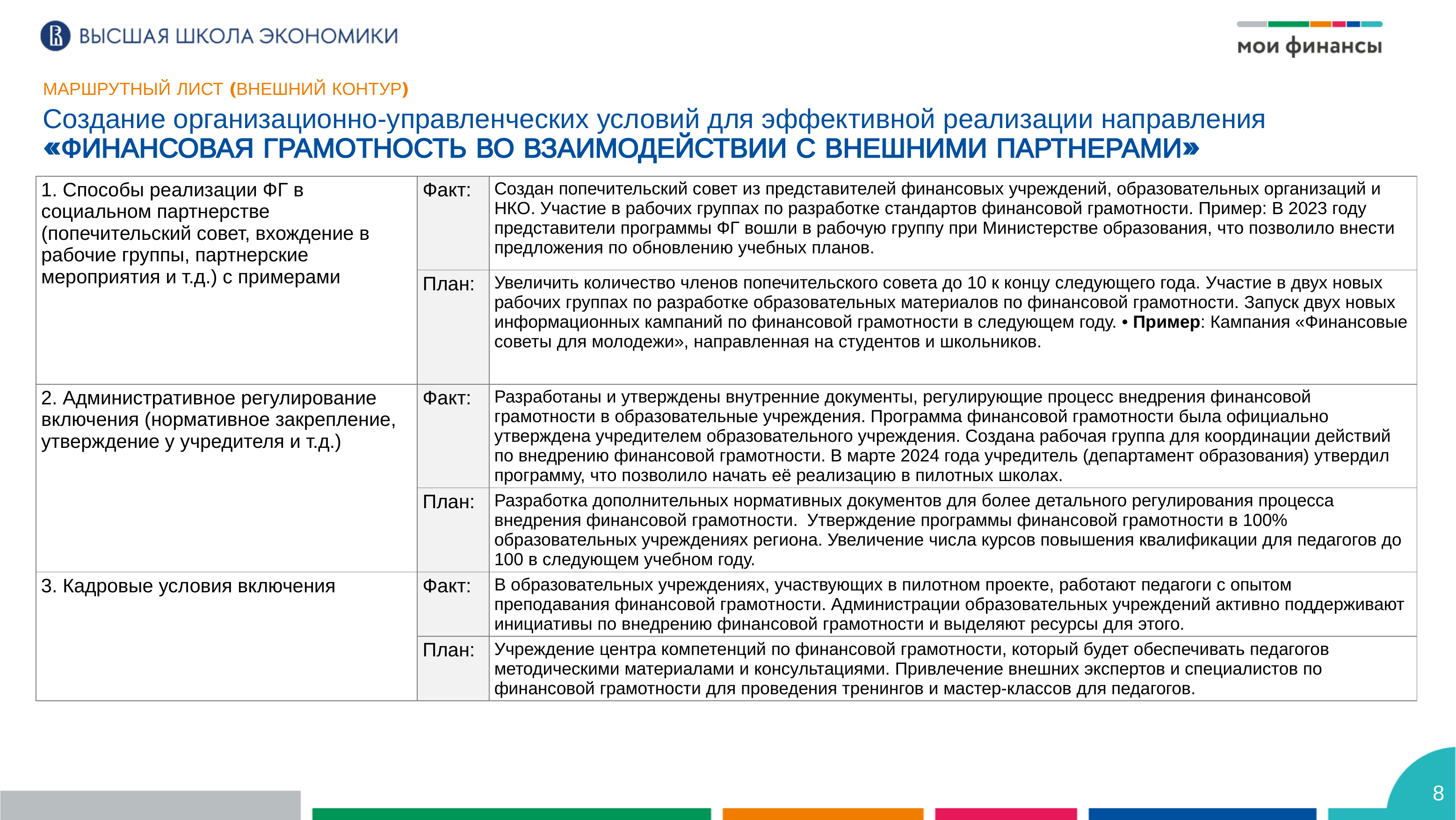

Маршрутный лист (внешний контур)
Создание организационно-управленческих условий для эффективной реализации направления
«Финансовая грамотность во взаимодействии с внешними партнерами»
| 1. Способы реализации ФГ в социальном партнерстве (попечительский совет, вхождение в рабочие группы, партнерские мероприятия и т.д.) с примерами | Факт: | Создан попечительский совет из представителей финансовых учреждений, образовательных организаций и НКО. Участие в рабочих группах по разработке стандартов финансовой грамотности. Пример: В 2023 году представители программы ФГ вошли в рабочую группу при Министерстве образования, что позволило внести предложения по обновлению учебных планов. |
| --- | --- | --- |
|  | План: | Увеличить количество членов попечительского совета до 10 к концу следующего года. Участие в двух новых рабочих группах по разработке образовательных материалов по финансовой грамотности. Запуск двух новых информационных кампаний по финансовой грамотности в следующем году. • Пример: Кампания «Финансовые советы для молодежи», направленная на студентов и школьников. |
| 2. Административное регулирование включения (нормативное закрепление, утверждение у учредителя и т.д.) | Факт: | Разработаны и утверждены внутренние документы, регулирующие процесс внедрения финансовой грамотности в образовательные учреждения. Программа финансовой грамотности была официально утверждена учредителем образовательного учреждения. Создана рабочая группа для координации действий по внедрению финансовой грамотности. В марте 2024 года учредитель (департамент образования) утвердил программу, что позволило начать её реализацию в пилотных школах. |
|  | План: | Разработка дополнительных нормативных документов для более детального регулирования процесса внедрения финансовой грамотности. Утверждение программы финансовой грамотности в 100% образовательных учреждениях региона. Увеличение числа курсов повышения квалификации для педагогов до 100 в следующем учебном году. |
| 3. Кадровые условия включения | Факт: | В образовательных учреждениях, участвующих в пилотном проекте, работают педагоги с опытом преподавания финансовой грамотности. Администрации образовательных учреждений активно поддерживают инициативы по внедрению финансовой грамотности и выделяют ресурсы для этого. |
|  | План: | Учреждение центра компетенций по финансовой грамотности, который будет обеспечивать педагогов методическими материалами и консультациями. Привлечение внешних экспертов и специалистов по финансовой грамотности для проведения тренингов и мастер-классов для педагогов. |
8